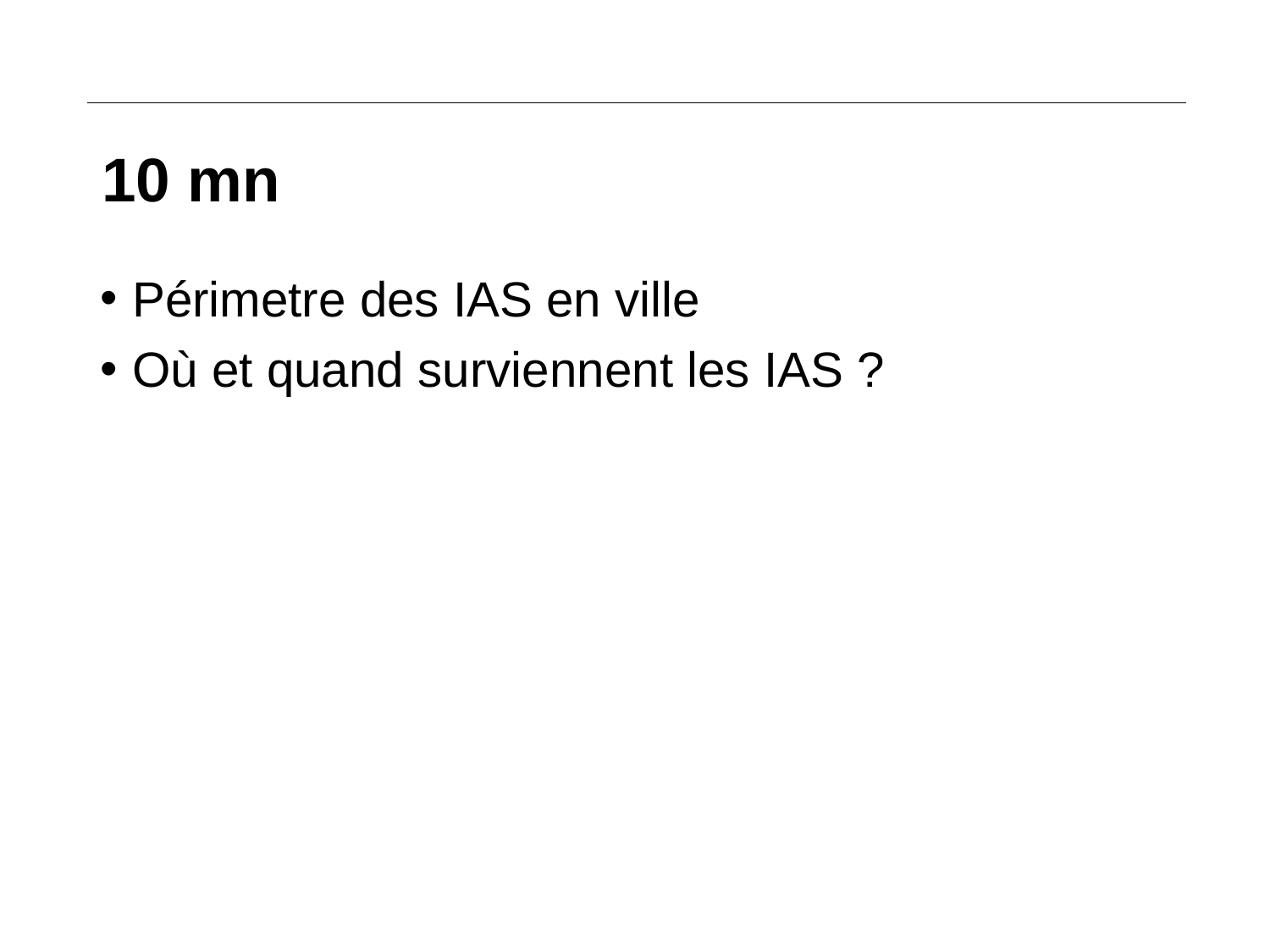

# 10 mn
Périmetre des IAS en ville
Où et quand surviennent les IAS ?